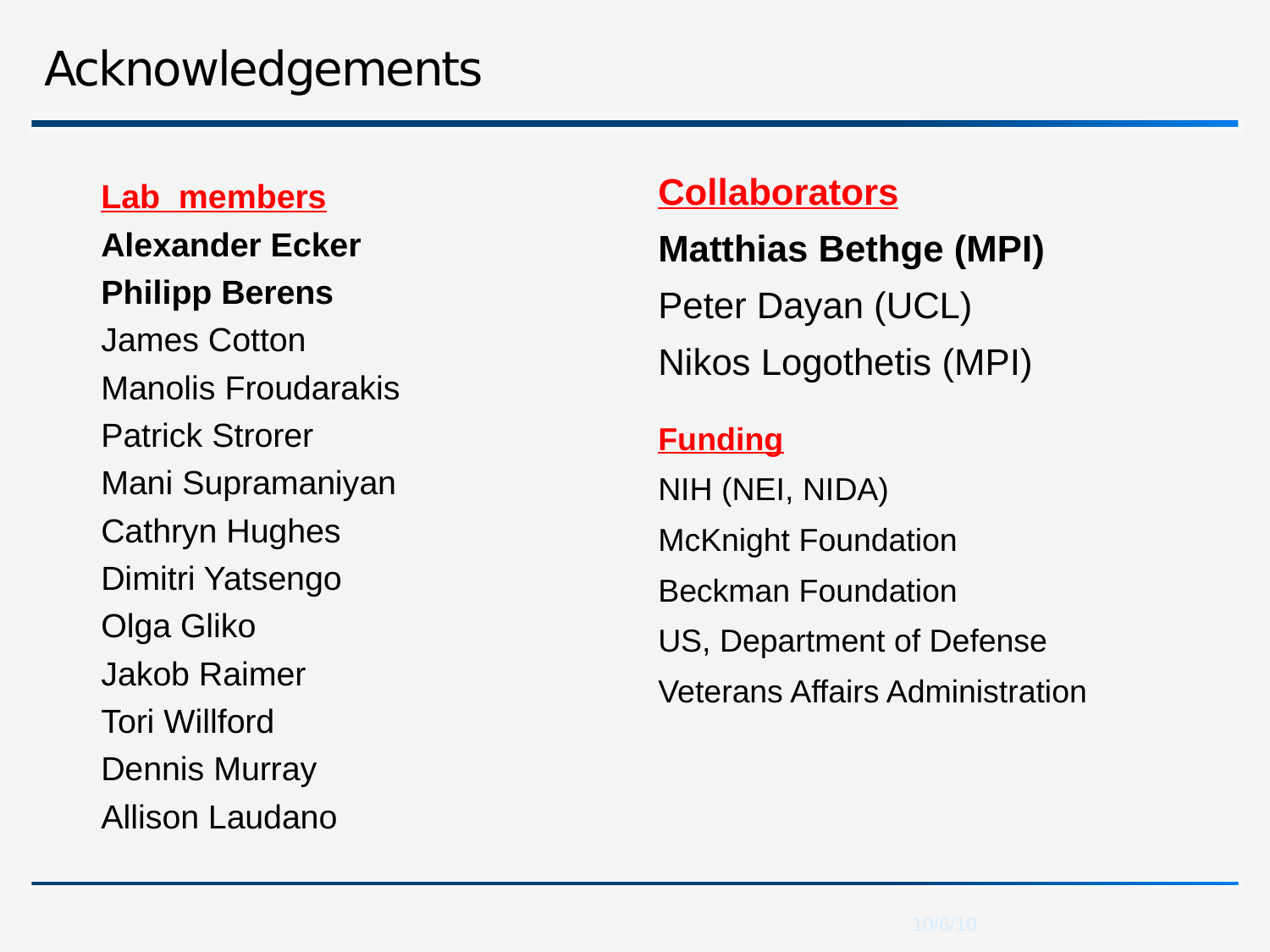

Acknowledgements

Collaborators
Matthias Bethge (MPI)
Peter Dayan (UCL)
Nikos Logothetis (MPI)
Lab  members
Alexander Ecker
Philipp Berens
James Cotton
Manolis Froudarakis
Patrick Strorer
Mani Supramaniyan
Cathryn Hughes
Dimitri Yatsengo
Olga Gliko
Jakob Raimer
Tori Willford
Dennis Murray
Allison Laudano

Funding
NIH (NEI, NIDA)
McKnight Foundation
Beckman Foundation
US, Department of Defense
Veterans Affairs Administration

10/6/10